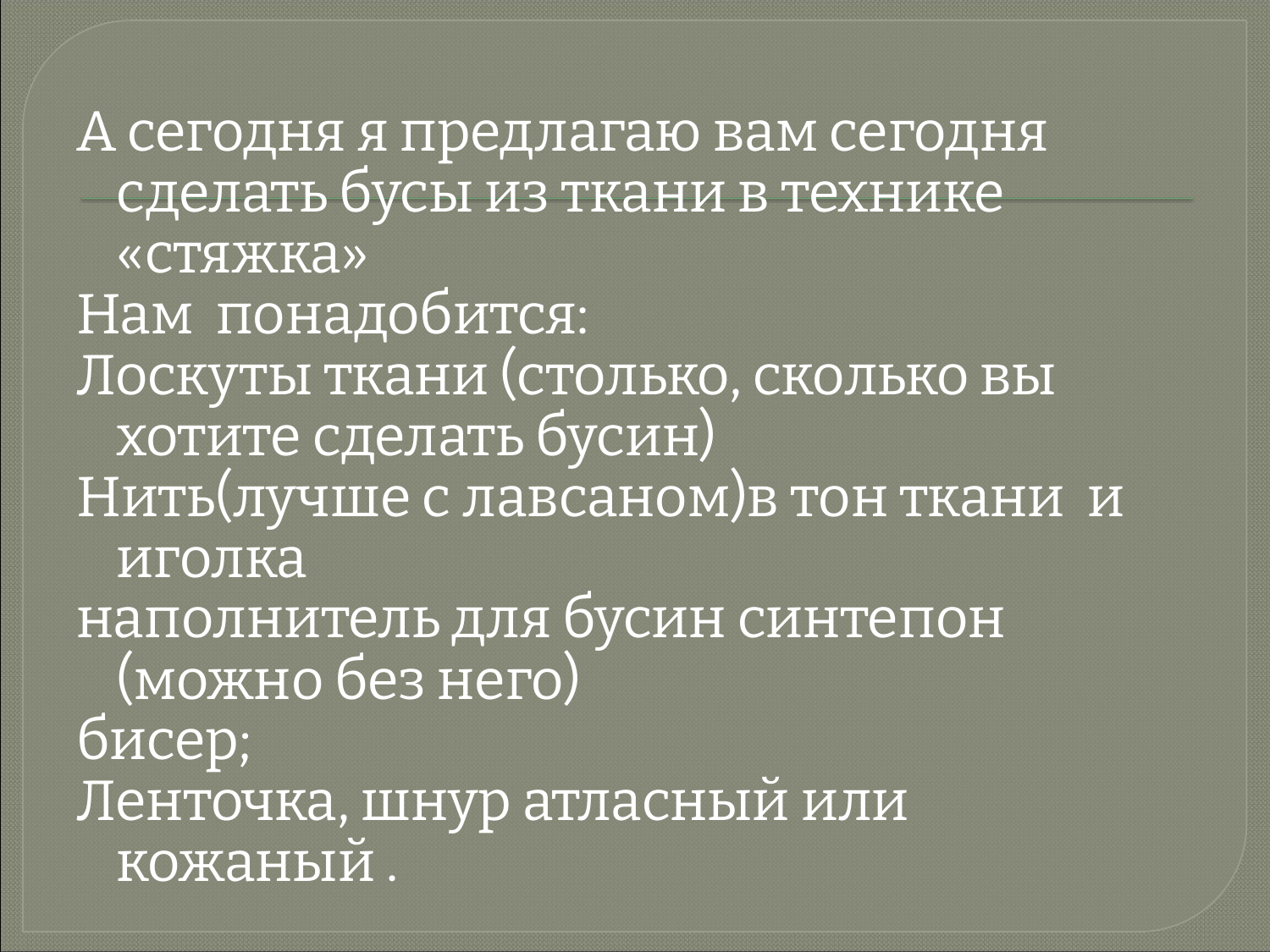

А сегодня я предлагаю вам сегодня сделать бусы из ткани в технике «стяжка»
Нам  понадобится:
Лоскуты ткани (столько, сколько вы хотите сделать бусин)
Нить(лучше с лавсаном)в тон ткани  и иголка
наполнитель для бусин синтепон (можно без него)
бисер;
Ленточка, шнур атласный или кожаный .